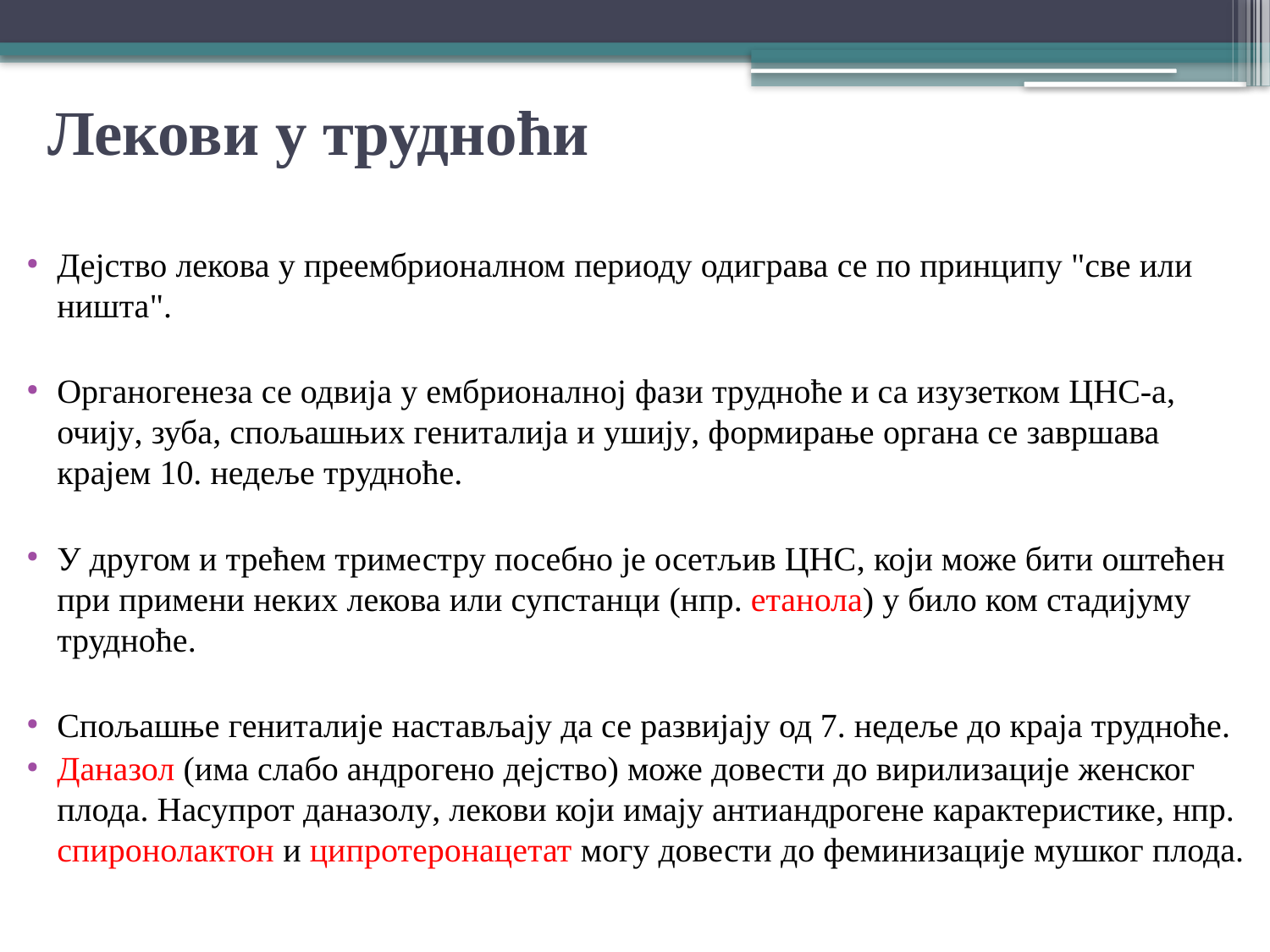

# Лекови у трудноћи

Дејство лекова у преембрионалном периоду одиграва се по принципу "све или ништа".

Органогенеза се одвија у ембрионалној фази трудноће и са изузетком ЦНС-а, очију, зуба, спољашњих гениталија и ушију, формирање органа се завршава крајем 10. недеље трудноће.

У другом и трећем триместру посебно је осетљив ЦНС, који може бити оштећен при примени неких лекова или супстанци (нпр. етанола) у било ком стадијуму трудноће.

Спољашње гениталије настављају да се развијају од 7. недеље до краја трудноће.
Даназол (има слабо андрогено дејство) може довести до вирилизације женског плода. Насупрот даназолу, лекови који имају антиандрогене карактеристике, нпр. спиронолактон и ципротеронацетат могу довести до феминизације мушког плода.